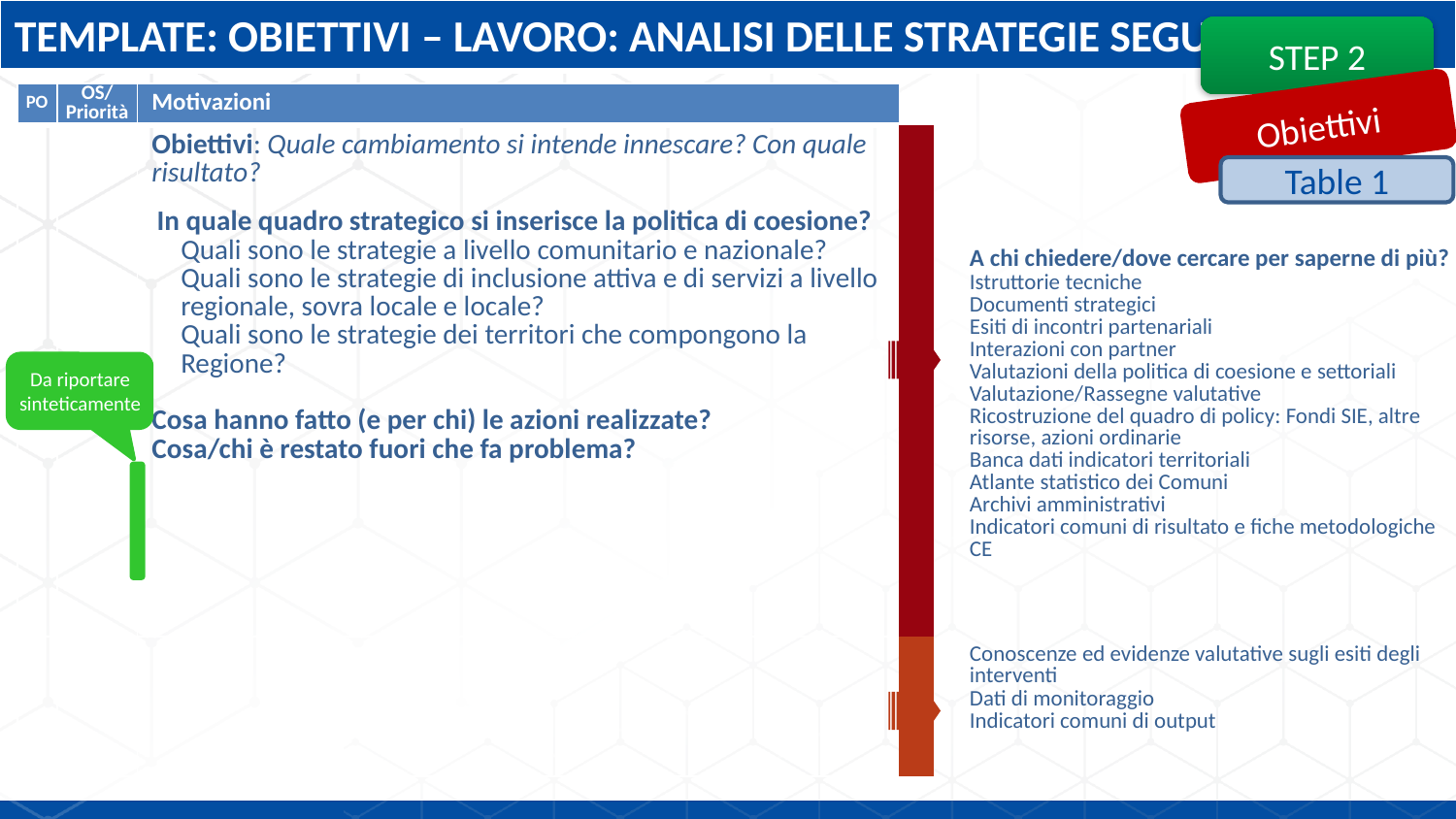

TEMPLATE: OBIETTIVI – LAVORO: ANALISI DELLE STRATEGIE SEGUITE
STEP 2
| PO | OS/ Priorità | Motivazioni |  |  |
| --- | --- | --- | --- | --- |
|  |  | Obiettivi: Quale cambiamento si intende innescare? Con quale risultato? In quale quadro strategico si inserisce la politica di coesione? Quali sono le strategie a livello comunitario e nazionale? Quali sono le strategie di inclusione attiva e di servizi a livello regionale, sovra locale e locale? Quali sono le strategie dei territori che compongono la Regione? Cosa hanno fatto (e per chi) le azioni realizzate? Cosa/chi è restato fuori che fa problema? |  | A chi chiedere/dove cercare per saperne di più? Istruttorie tecniche Documenti strategici Esiti di incontri partenariali Interazioni con partner Valutazioni della politica di coesione e settoriali Valutazione/Rassegne valutative Ricostruzione del quadro di policy: Fondi SIE, altre risorse, azioni ordinarie Banca dati indicatori territoriali Atlante statistico dei Comuni Archivi amministrativi Indicatori comuni di risultato e fiche metodologiche CE |
|  |  |  |  | Conoscenze ed evidenze valutative sugli esiti degli interventi Dati di monitoraggio Indicatori comuni di output |
Obiettivi
Table 1

Da riportare sinteticamente